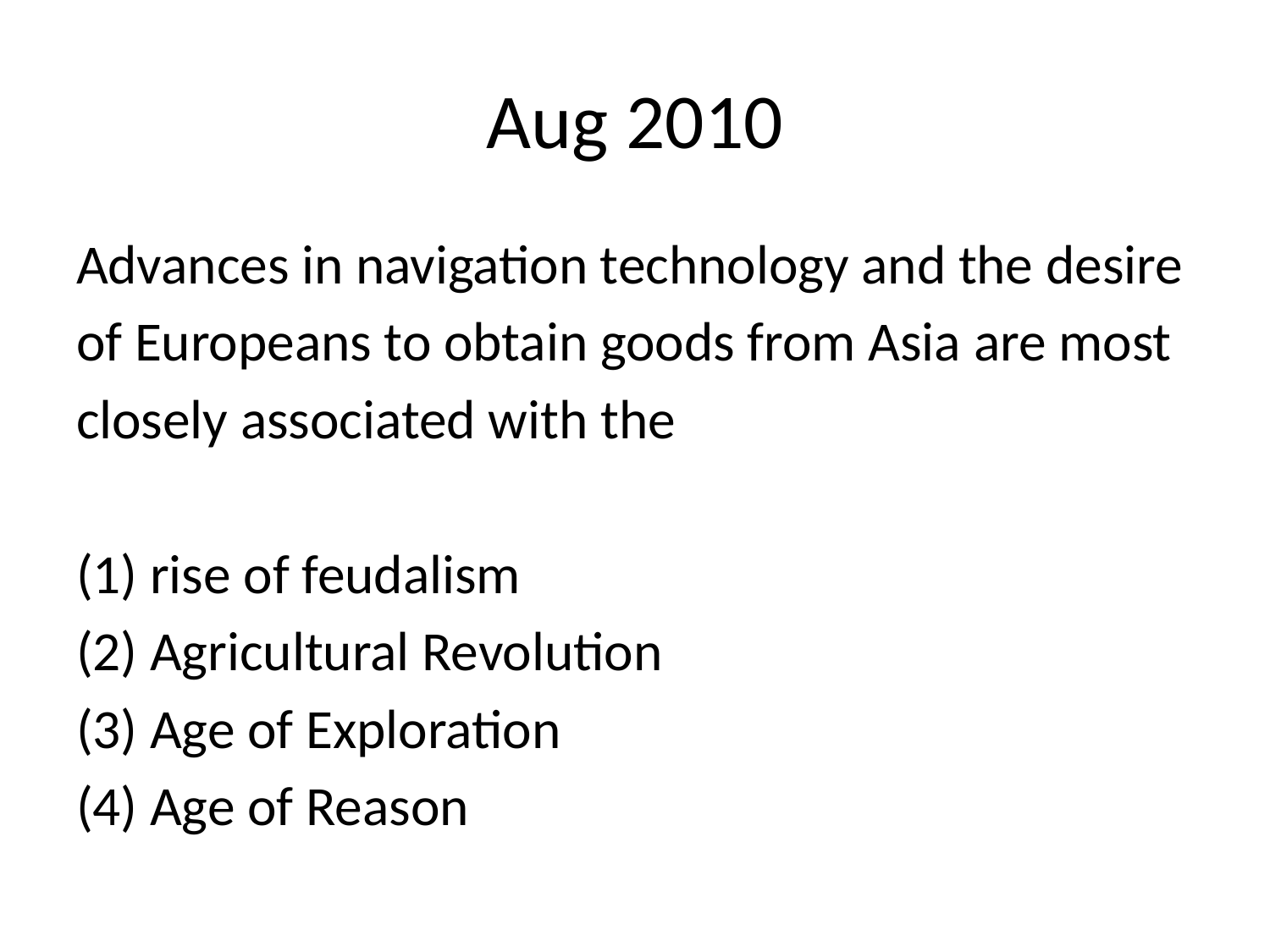

# Aug 2010
Advances in navigation technology and the desire
of Europeans to obtain goods from Asia are most
closely associated with the

(1) rise of feudalism
(2) Agricultural Revolution
(3) Age of Exploration
(4) Age of Reason